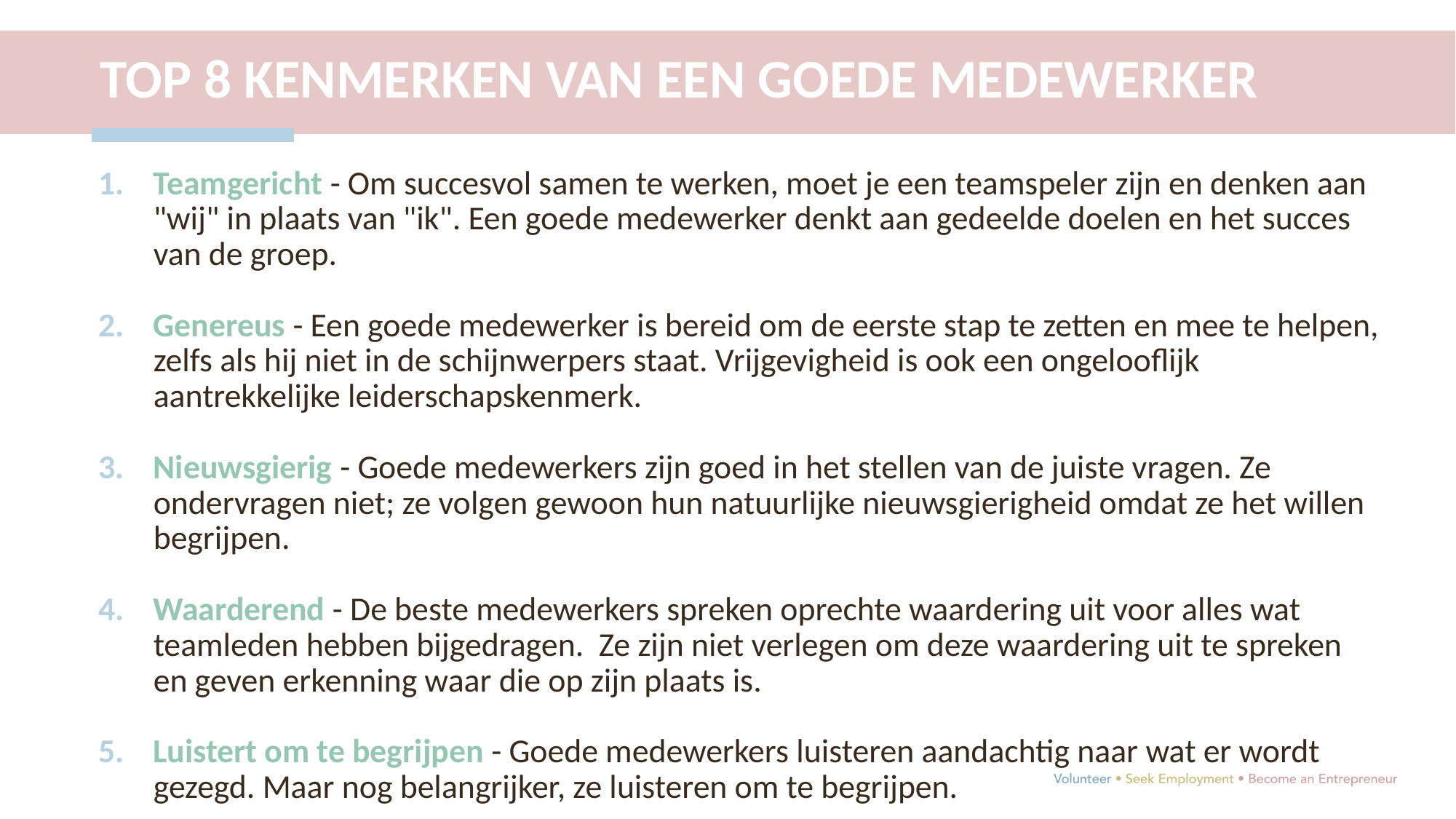

TOP 8 KENMERKEN VAN EEN GOEDE MEDEWERKER
Teamgericht - Om succesvol samen te werken, moet je een teamspeler zijn en denken aan "wij" in plaats van "ik". Een goede medewerker denkt aan gedeelde doelen en het succes van de groep.

Genereus - Een goede medewerker is bereid om de eerste stap te zetten en mee te helpen, zelfs als hij niet in de schijnwerpers staat. Vrijgevigheid is ook een ongelooflijk aantrekkelijke leiderschapskenmerk.
Nieuwsgierig - Goede medewerkers zijn goed in het stellen van de juiste vragen. Ze ondervragen niet; ze volgen gewoon hun natuurlijke nieuwsgierigheid omdat ze het willen begrijpen.

Waarderend - De beste medewerkers spreken oprechte waardering uit voor alles wat teamleden hebben bijgedragen.  Ze zijn niet verlegen om deze waardering uit te spreken en geven erkenning waar die op zijn plaats is.

Luistert om te begrijpen - Goede medewerkers luisteren aandachtig naar wat er wordt gezegd. Maar nog belangrijker, ze luisteren om te begrijpen.